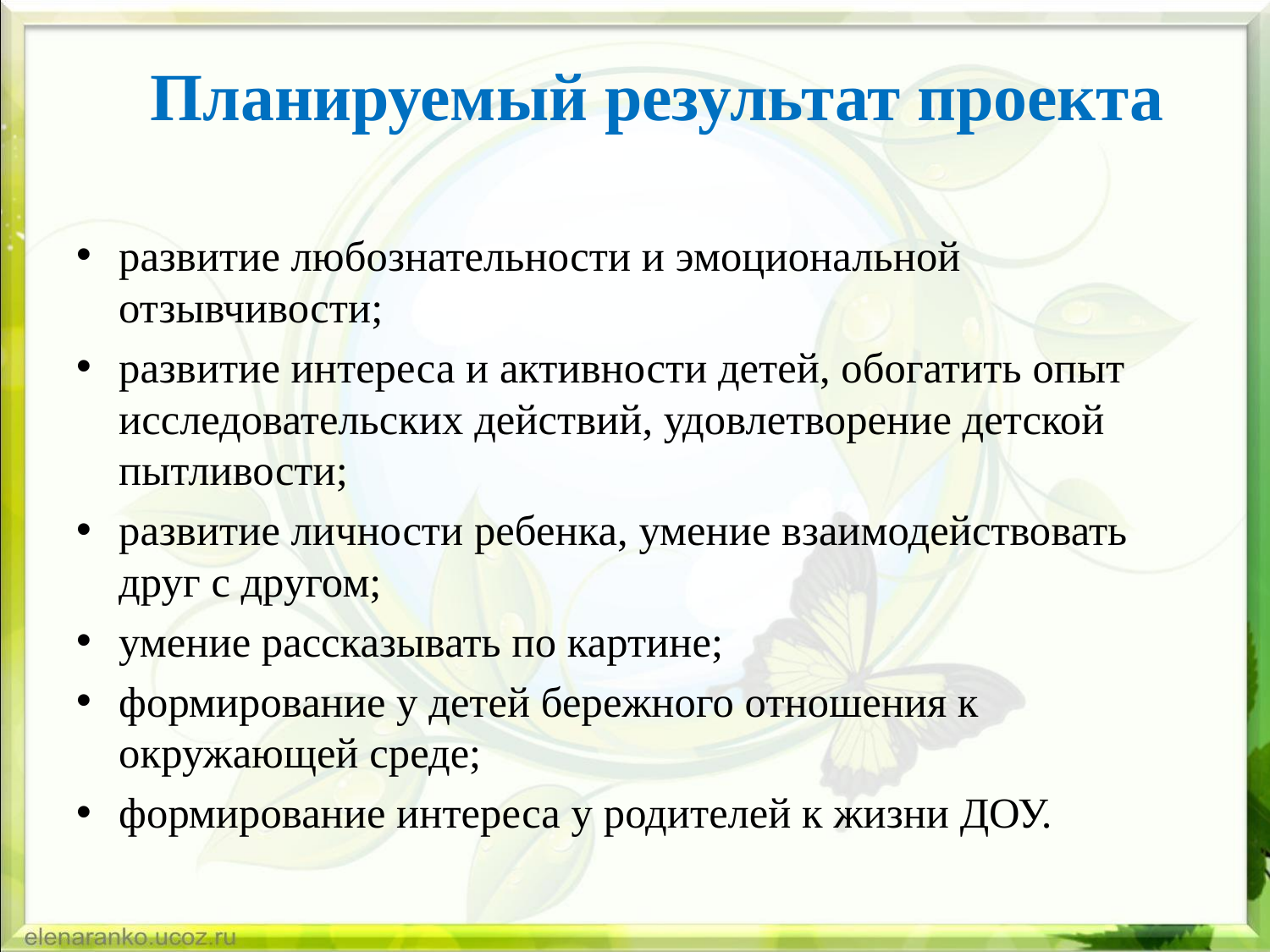

# Планируемый результат проекта
развитие любознательности и эмоциональной отзывчивости;
развитие интереса и активности детей, обогатить опыт исследовательских действий, удовлетворение детской пытливости;
развитие личности ребенка, умение взаимодействовать друг с другом;
умение рассказывать по картине;
формирование у детей бережного отношения к окружающей среде;
формирование интереса у родителей к жизни ДОУ.